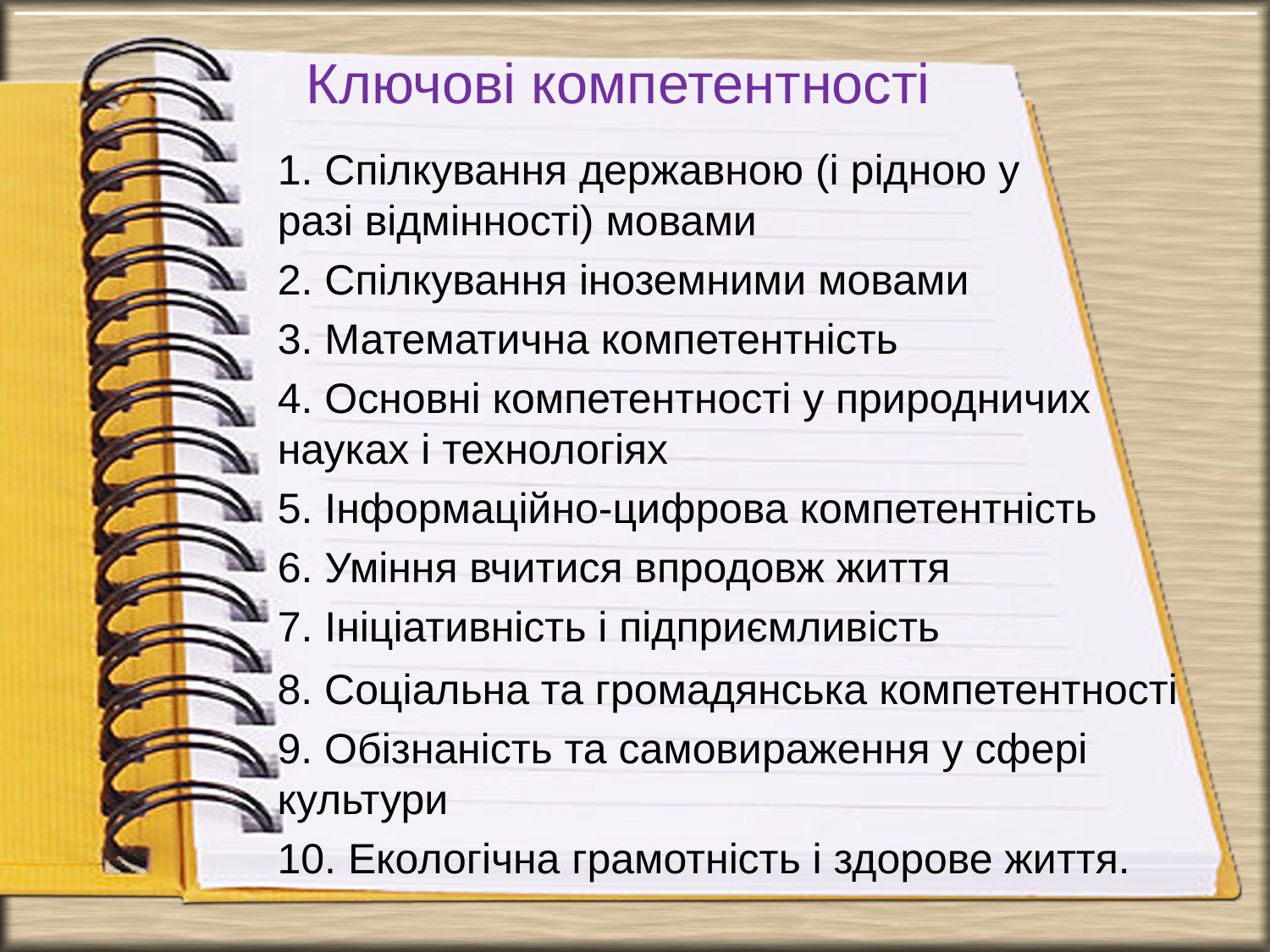

# Ключові компетентності
1. Спілкування державною (і рідною у  разі відмінності) мовами
2. Спілкування іноземними мовами
3. Математична компетентність
4. Основні компетентності у природничих науках і технологіях
5. Інформаційно-цифрова компетентність
6. Уміння вчитися впродовж життя
7. Ініціативність і підприємливість
8. Соціальна та громадянська компетентності
9. Обізнаність та самовираження у сфері культури
10. Екологічна грамотність і здорове життя.